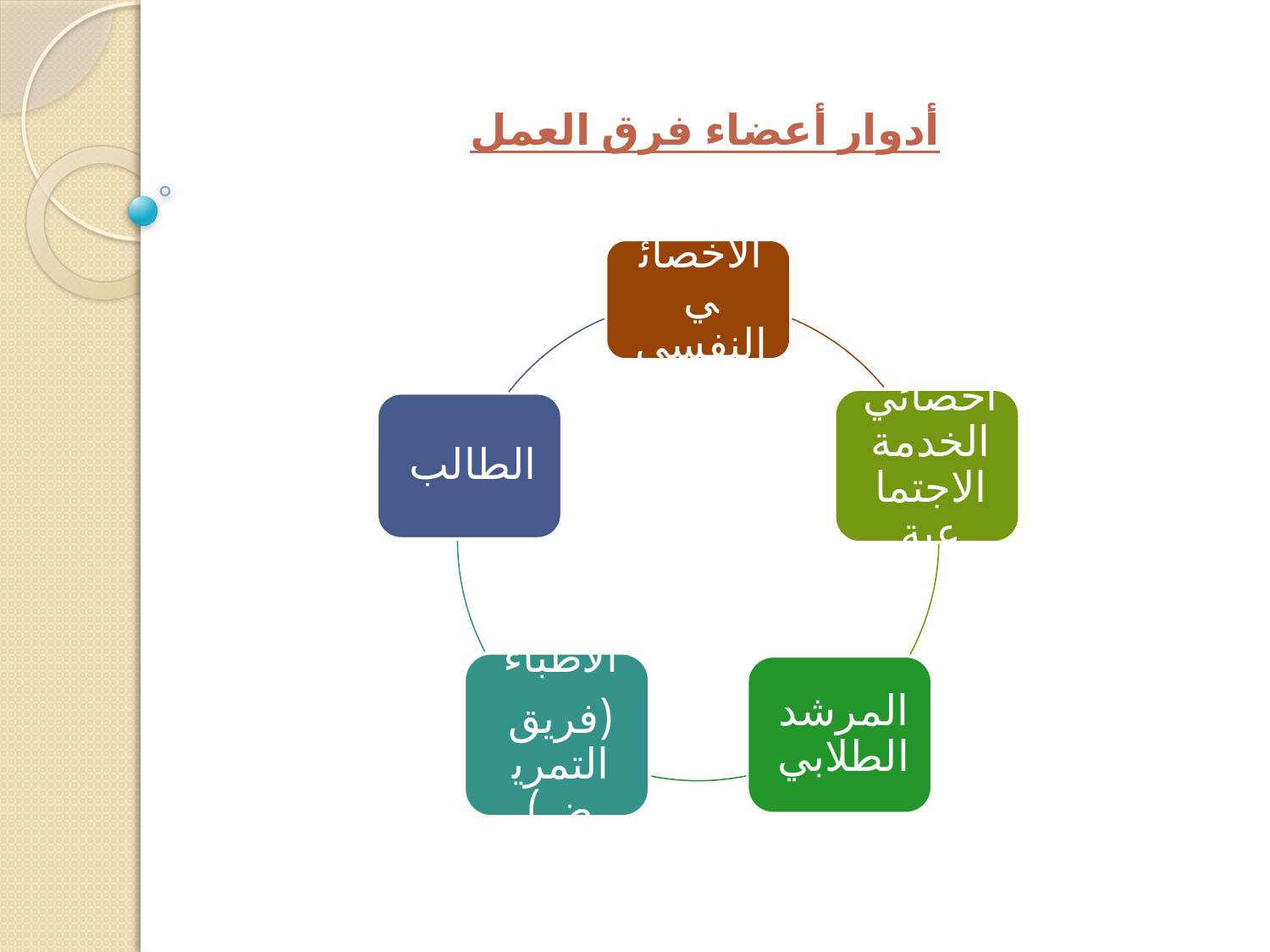

أدوار أعضاء فرق العمل
الأخصائي النفسي
أخصائي الخدمة الاجتماعية
المرشد الطلابي
الأطباء
(فريق التمريض)
الطالب